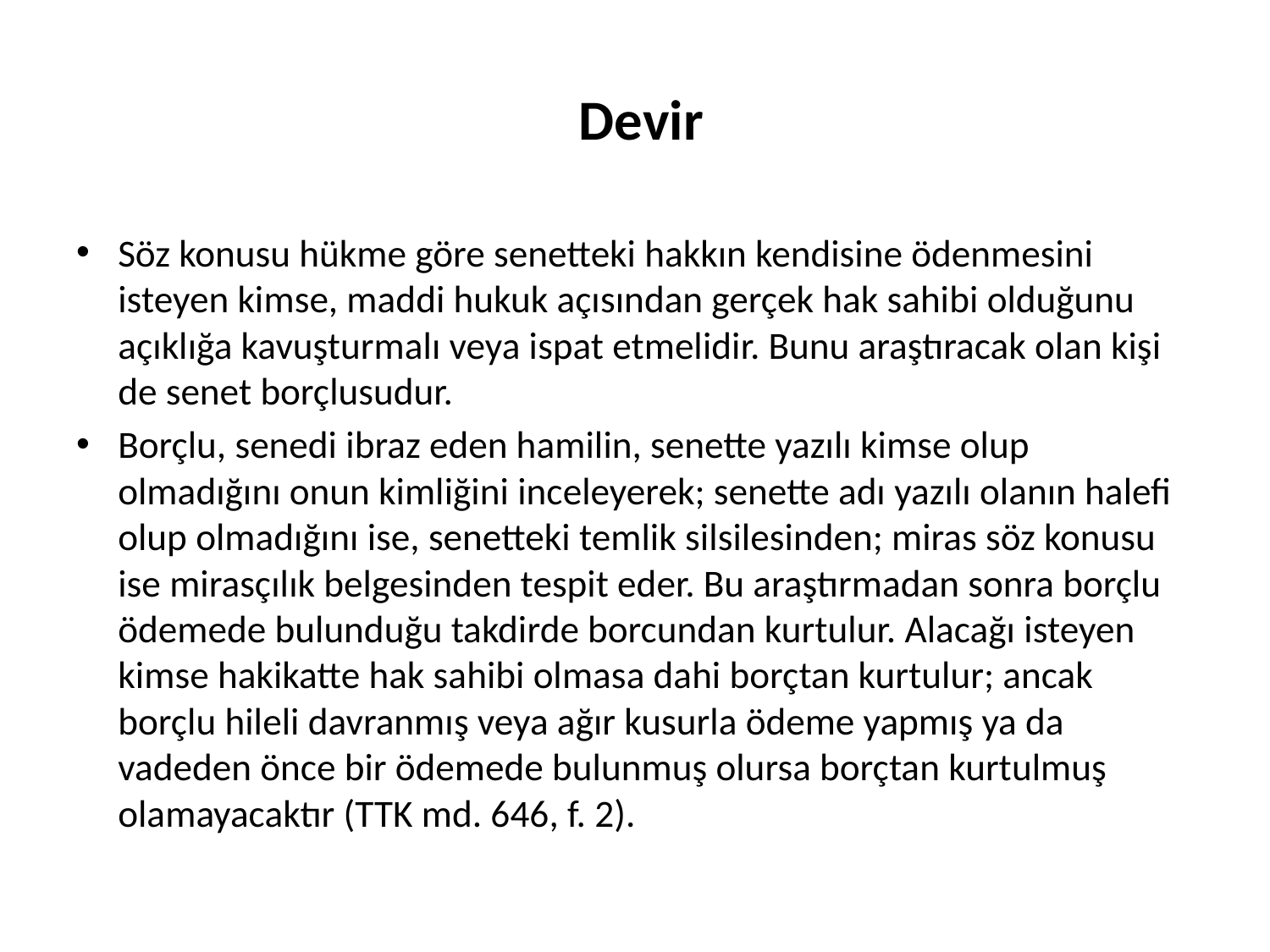

# Devir
Söz konusu hükme göre senetteki hakkın kendisine ödenmesini isteyen kimse, maddi hukuk açısından gerçek hak sahibi olduğunu açıklığa kavuşturmalı veya ispat etmelidir. Bunu araştıracak olan kişi de senet borçlusudur.
Borçlu, senedi ibraz eden hamilin, senette yazılı kimse olup olmadığını onun kimliğini inceleyerek; senette adı yazılı olanın halefi olup olmadığını ise, senetteki temlik silsilesinden; miras söz konusu ise mirasçılık belgesinden tespit eder. Bu araştırmadan sonra borçlu ödemede bulunduğu takdirde borcundan kurtulur. Alacağı isteyen kimse hakikatte hak sahibi olmasa dahi borçtan kurtulur; ancak borçlu hileli davranmış veya ağır kusurla ödeme yapmış ya da vadeden önce bir ödemede bulunmuş olursa borçtan kurtulmuş olamayacaktır (TTK md. 646, f. 2).